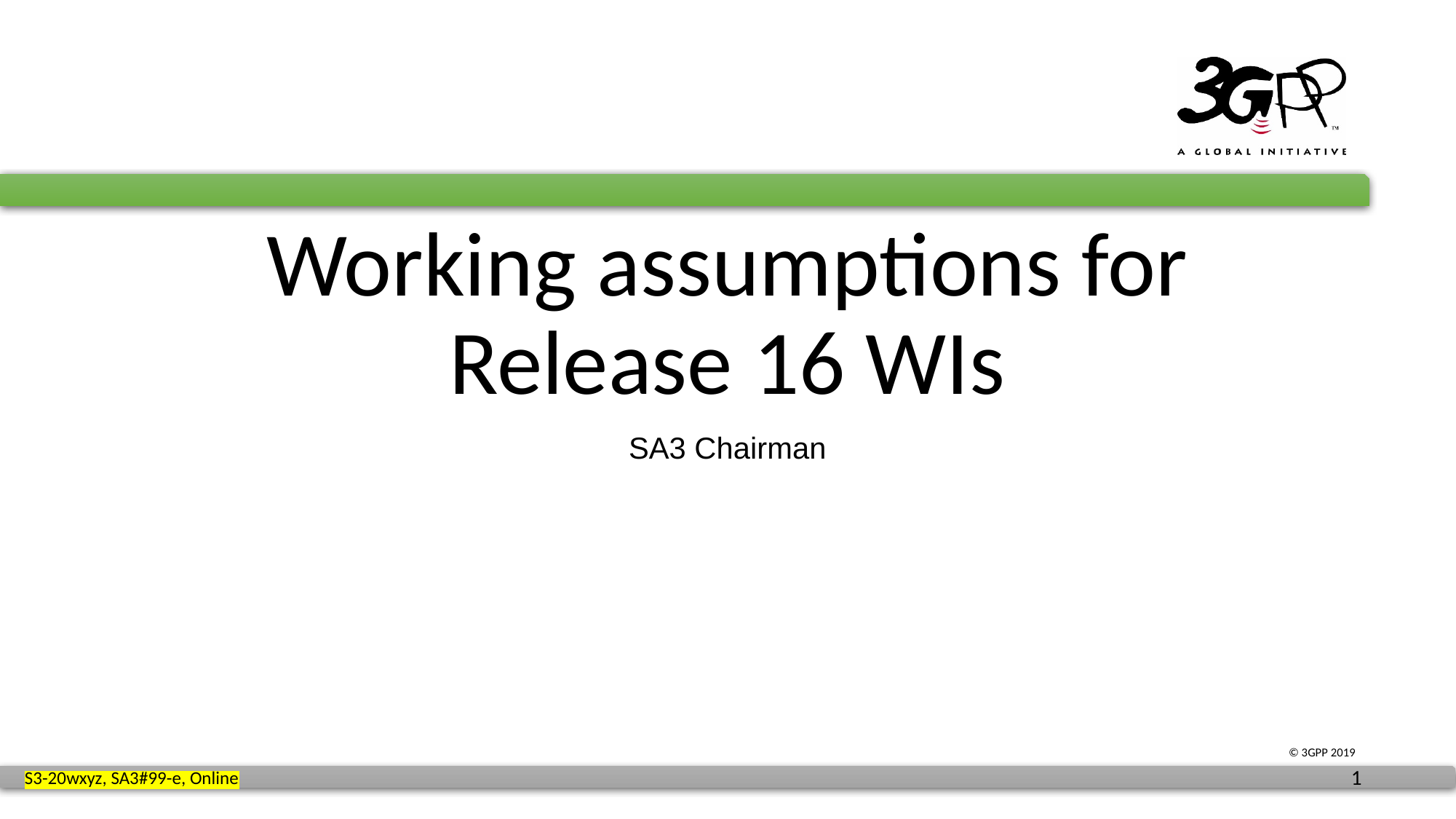

# Working assumptions for Release 16 WIs
SA3 Chairman